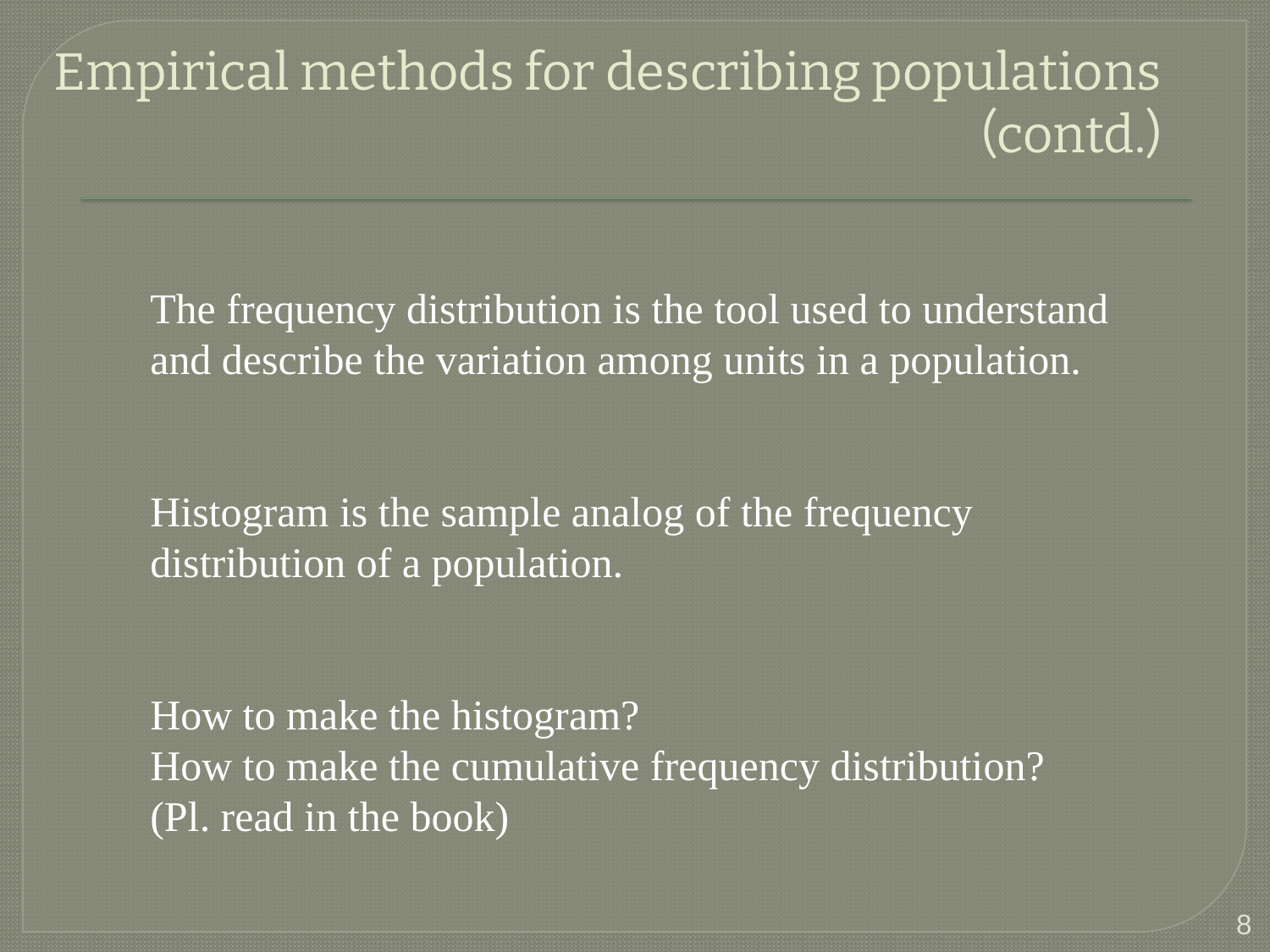

# Empirical methods for describing populations (contd.)
The frequency distribution is the tool used to understand and describe the variation among units in a population.

Histogram is the sample analog of the frequency distribution of a population.

How to make the histogram?
How to make the cumulative frequency distribution?
(Pl. read in the book)
8